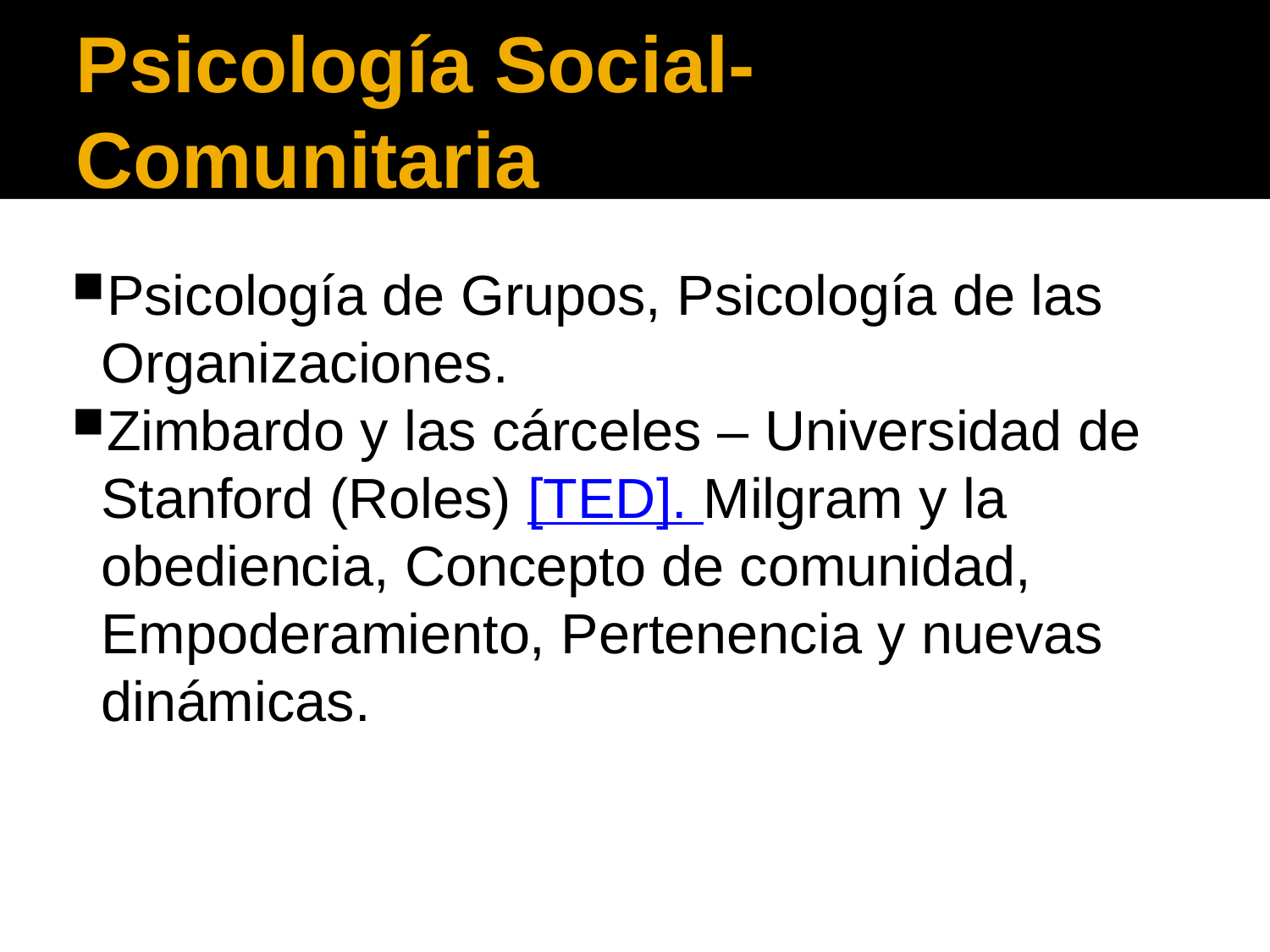

Psicología Social-Comunitaria
Psicología de Grupos, Psicología de las Organizaciones.
Zimbardo y las cárceles – Universidad de Stanford (Roles) [TED]. Milgram y la obediencia, Concepto de comunidad,  Empoderamiento, Pertenencia y nuevas dinámicas.